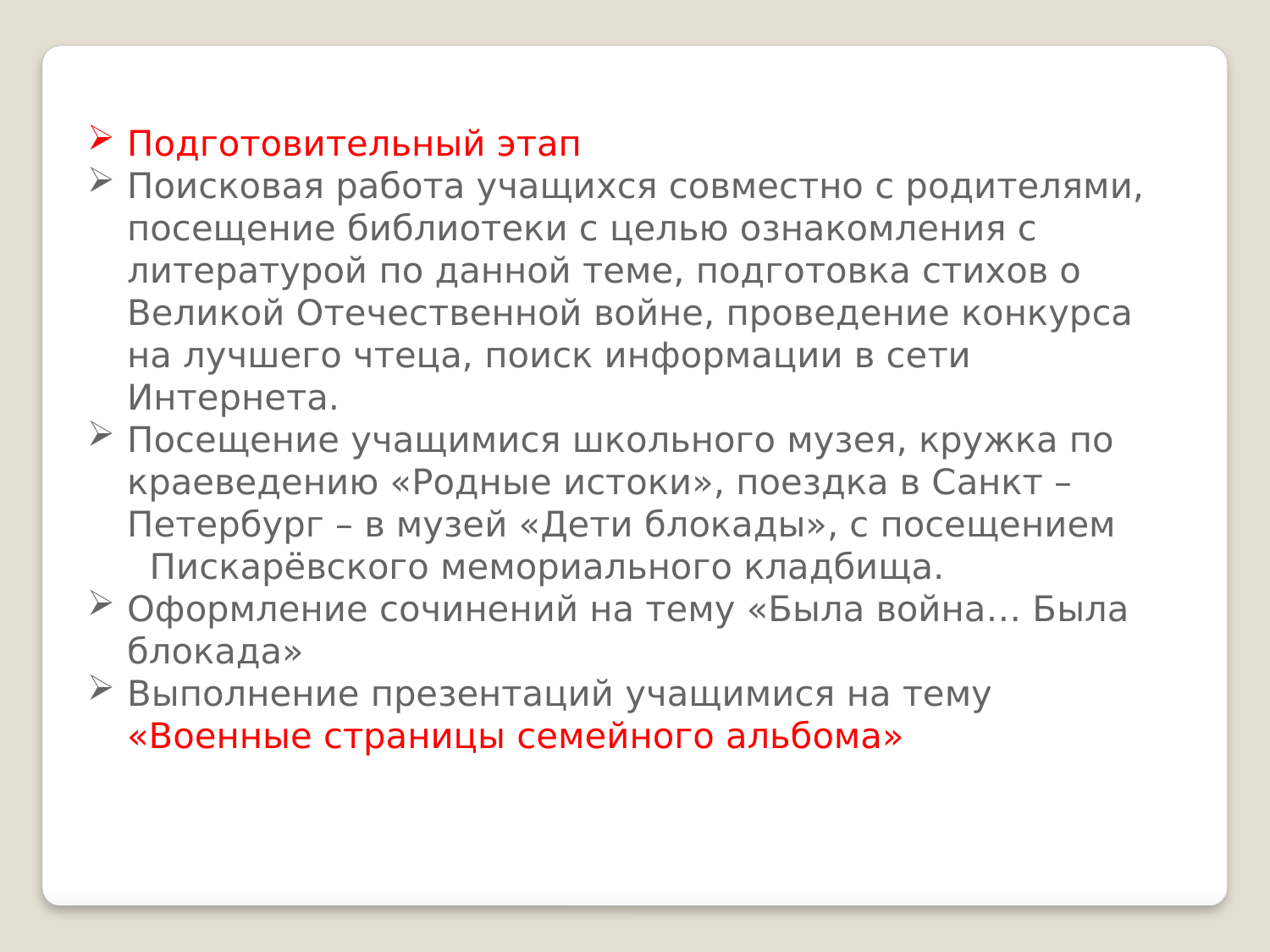

Подготовительный этап
Поисковая работа учащихся совместно с родителями, посещение библиотеки с целью ознакомления с литературой по данной теме, подготовка стихов о Великой Отечественной войне, проведение конкурса на лучшего чтеца, поиск информации в сети Интернета.
Посещение учащимися школьного музея, кружка по краеведению «Родные истоки», поездка в Санкт – Петербург – в музей «Дети блокады», с посещением      Пискарёвского мемориального кладбища.
Оформление сочинений на тему «Была война… Была блокада»
Выполнение презентаций учащимися на тему «Военные страницы семейного альбома»